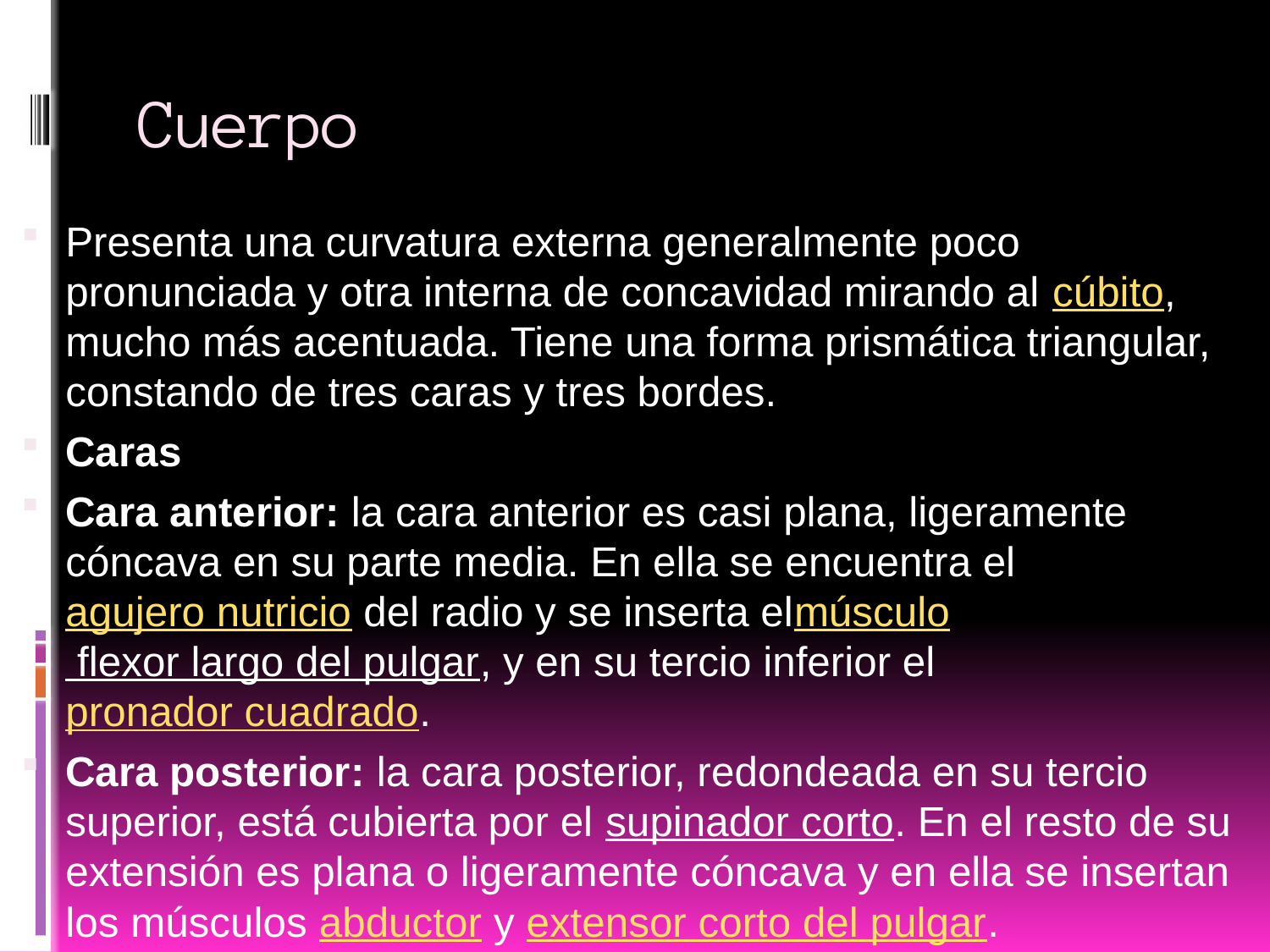

# Cuerpo

Presenta una curvatura externa generalmente poco pronunciada y otra interna de concavidad mirando al cúbito, mucho más acentuada. Tiene una forma prismática triangular, constando de tres caras y tres bordes.
Caras
Cara anterior: la cara anterior es casi plana, ligeramente cóncava en su parte media. En ella se encuentra el agujero nutricio del radio y se inserta elmúsculo flexor largo del pulgar, y en su tercio inferior el pronador cuadrado.
Cara posterior: la cara posterior, redondeada en su tercio superior, está cubierta por el supinador corto. En el resto de su extensión es plana o ligeramente cóncava y en ella se insertan los músculos abductor y extensor corto del pulgar.